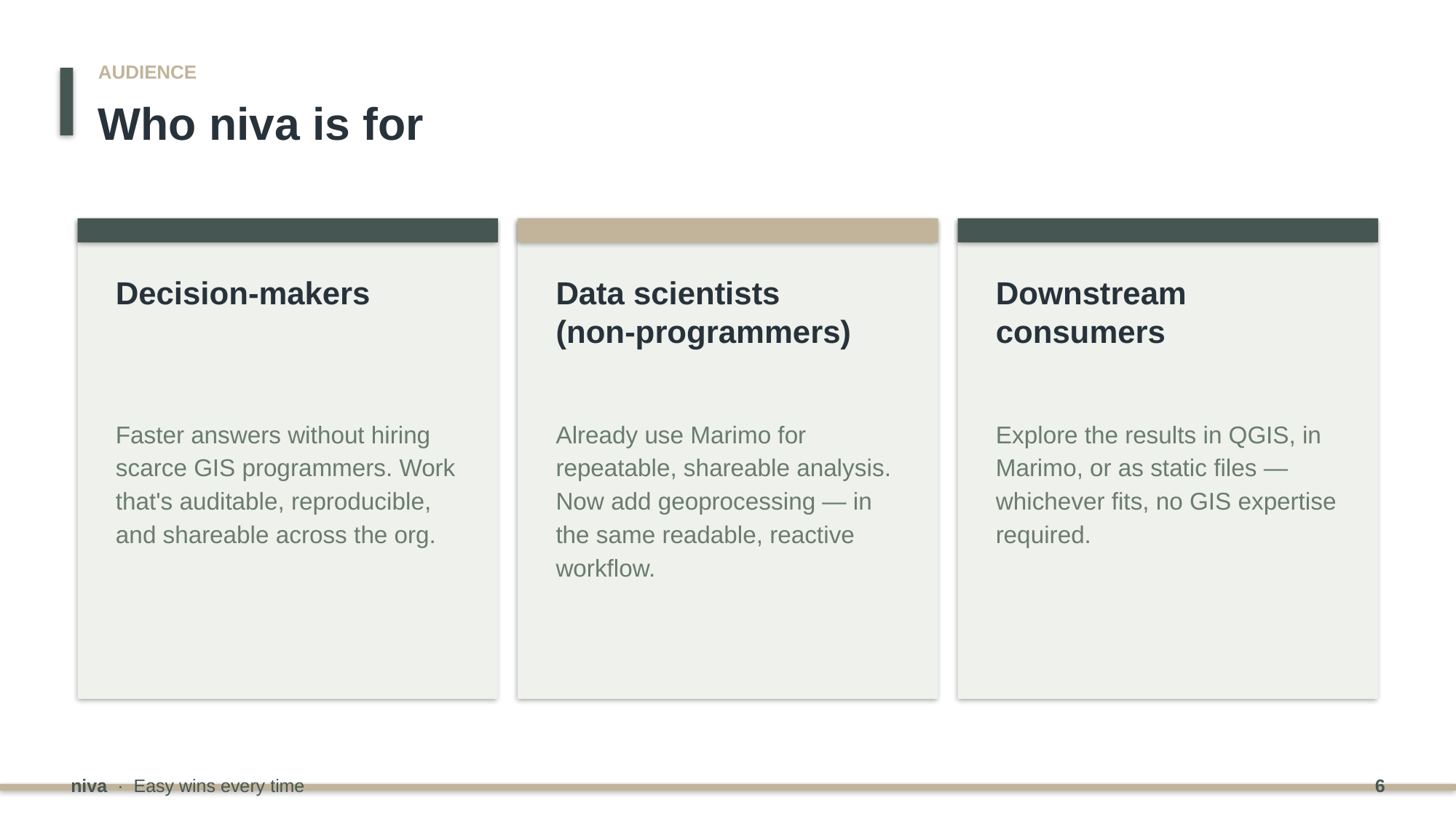

AUDIENCE

Who niva is for

Decision-makers
Data scientists
(non-programmers)
Downstream consumers
Faster answers without hiring scarce GIS programmers. Work that's auditable, reproducible, and shareable across the org.
Already use Marimo for repeatable, shareable analysis. Now add geoprocessing — in the same readable, reactive workflow.
Explore the results in QGIS, in Marimo, or as static files — whichever fits, no GIS expertise required.
niva  ·  Easy wins every time
6